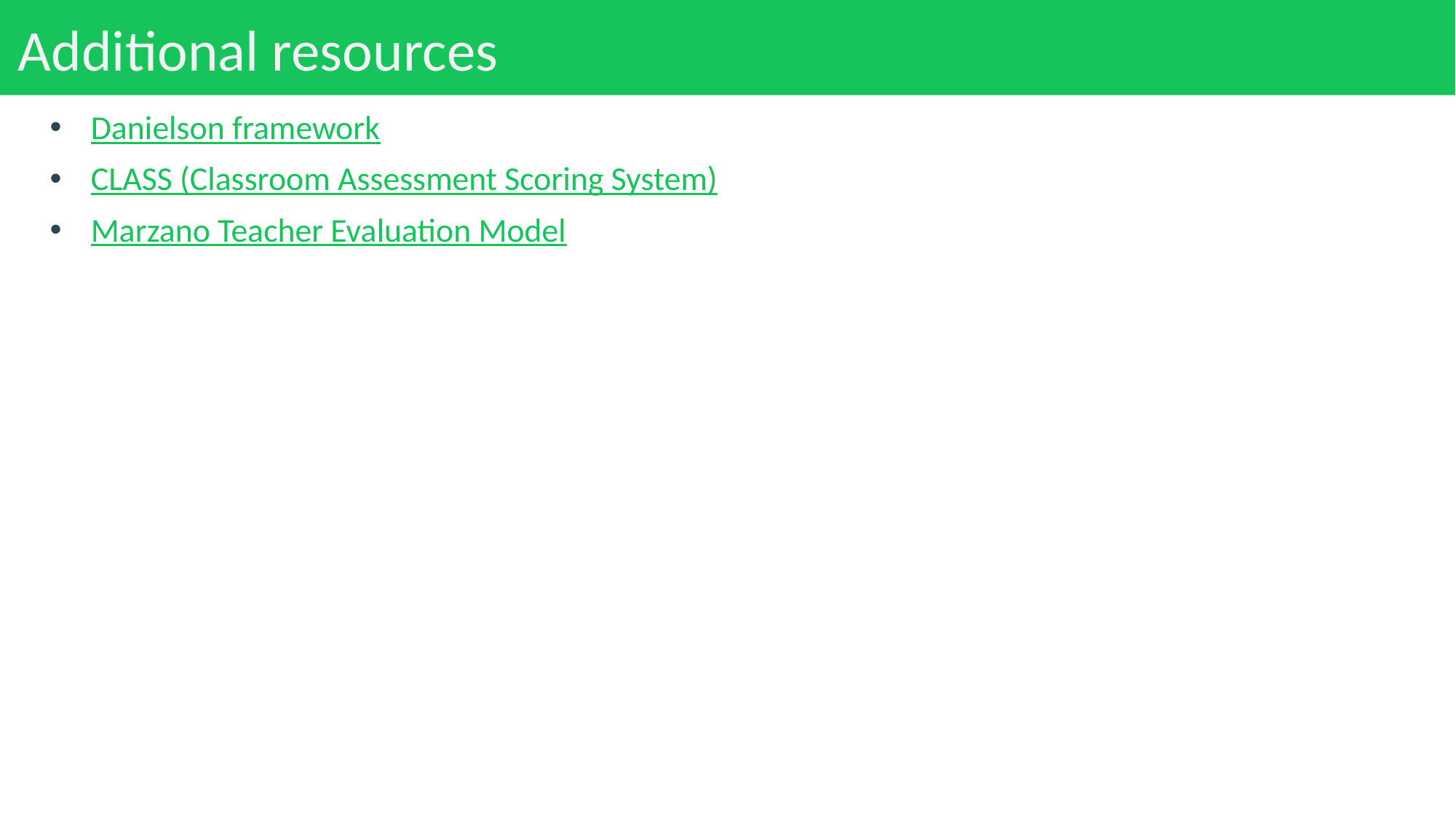

# Additional resources
Danielson framework
CLASS (Classroom Assessment Scoring System)
Marzano Teacher Evaluation Model